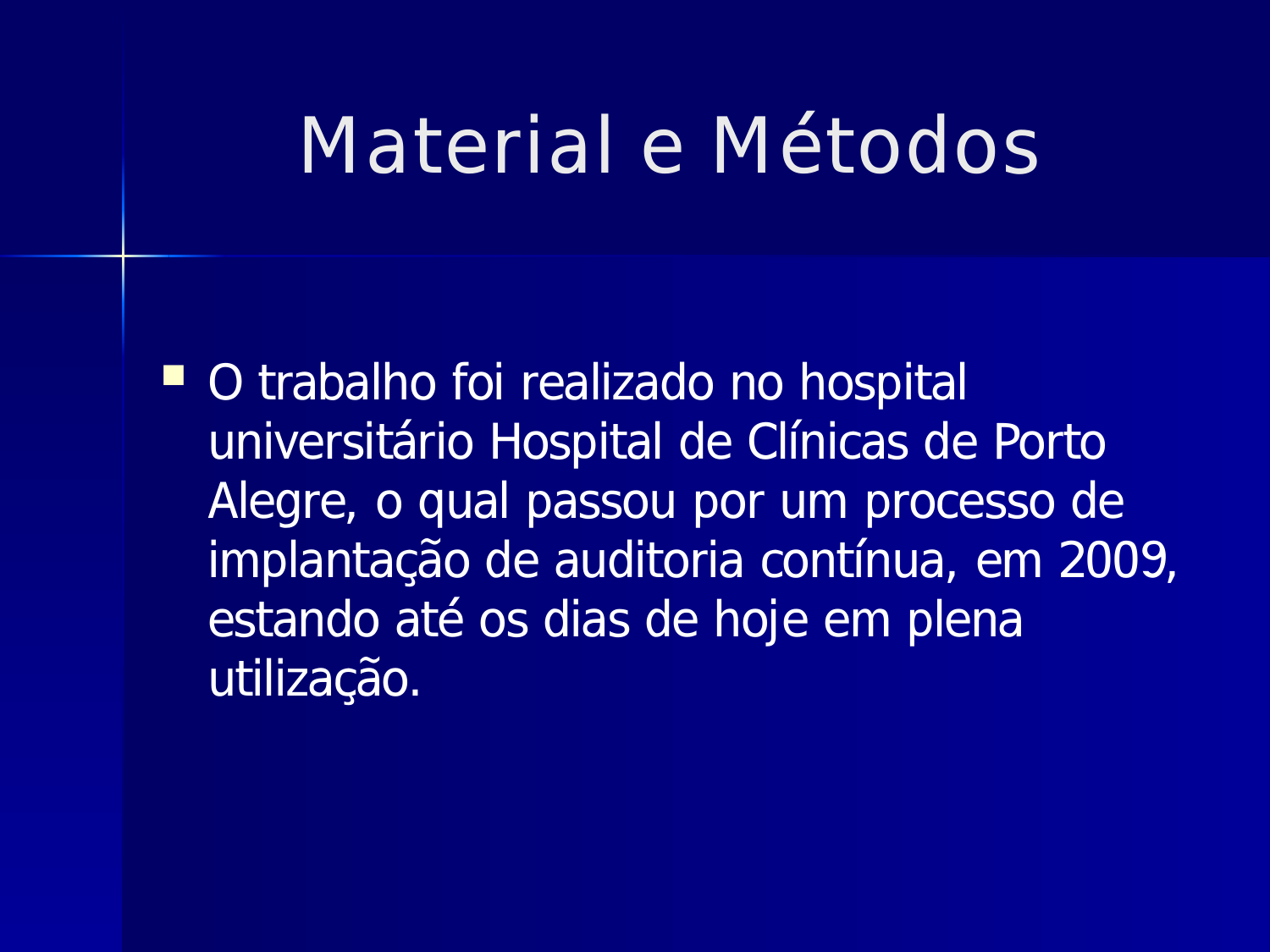

# Material e Métodos

O trabalho foi realizado no hospital universitário Hospital de Clínicas de Porto Alegre, o qual passou por um processo de implantação de auditoria contínua, em 2009, estando até os dias de hoje em plena utilização.